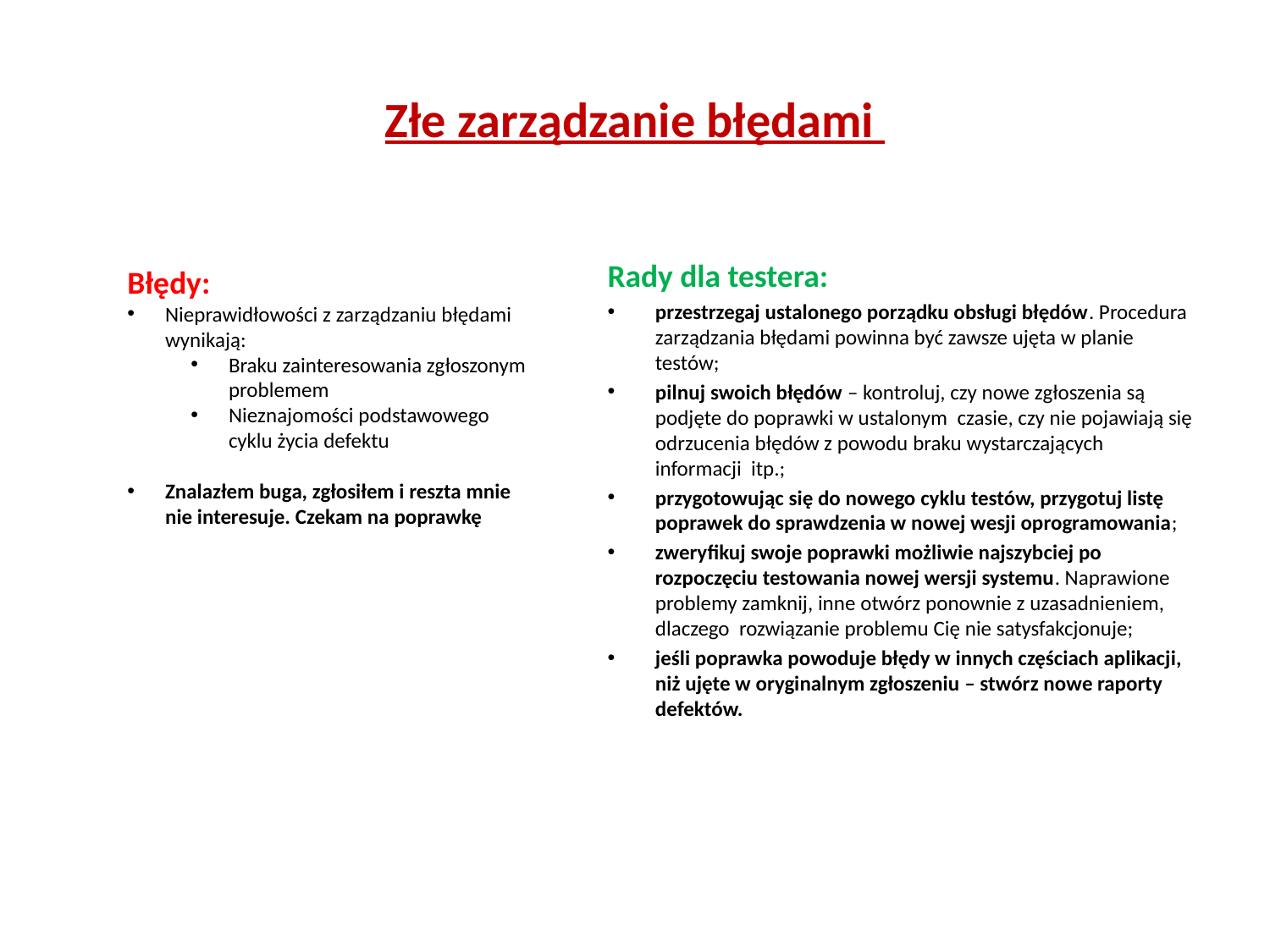

# Złe zarządzanie błędami

Rady dla testera:
przestrzegaj ustalonego porządku obsługi błędów. Procedura zarządzania błędami powinna być zawsze ujęta w planie testów;
pilnuj swoich błędów – kontroluj, czy nowe zgłoszenia są podjęte do poprawki w ustalonym  czasie, czy nie pojawiają się odrzucenia błędów z powodu braku wystarczających informacji  itp.;
przygotowując się do nowego cyklu testów, przygotuj listę poprawek do sprawdzenia w nowej wesji oprogramowania;
zweryfikuj swoje poprawki możliwie najszybciej po rozpoczęciu testowania nowej wersji systemu. Naprawione problemy zamknij, inne otwórz ponownie z uzasadnieniem, dlaczego  rozwiązanie problemu Cię nie satysfakcjonuje;
jeśli poprawka powoduje błędy w innych częściach aplikacji, niż ujęte w oryginalnym zgłoszeniu – stwórz nowe raporty defektów.
Błędy:
Nieprawidłowości z zarządzaniu błędami wynikają:
Braku zainteresowania zgłoszonym problemem
Nieznajomości podstawowego cyklu życia defektu

Znalazłem buga, zgłosiłem i reszta mnie nie interesuje. Czekam na poprawkę